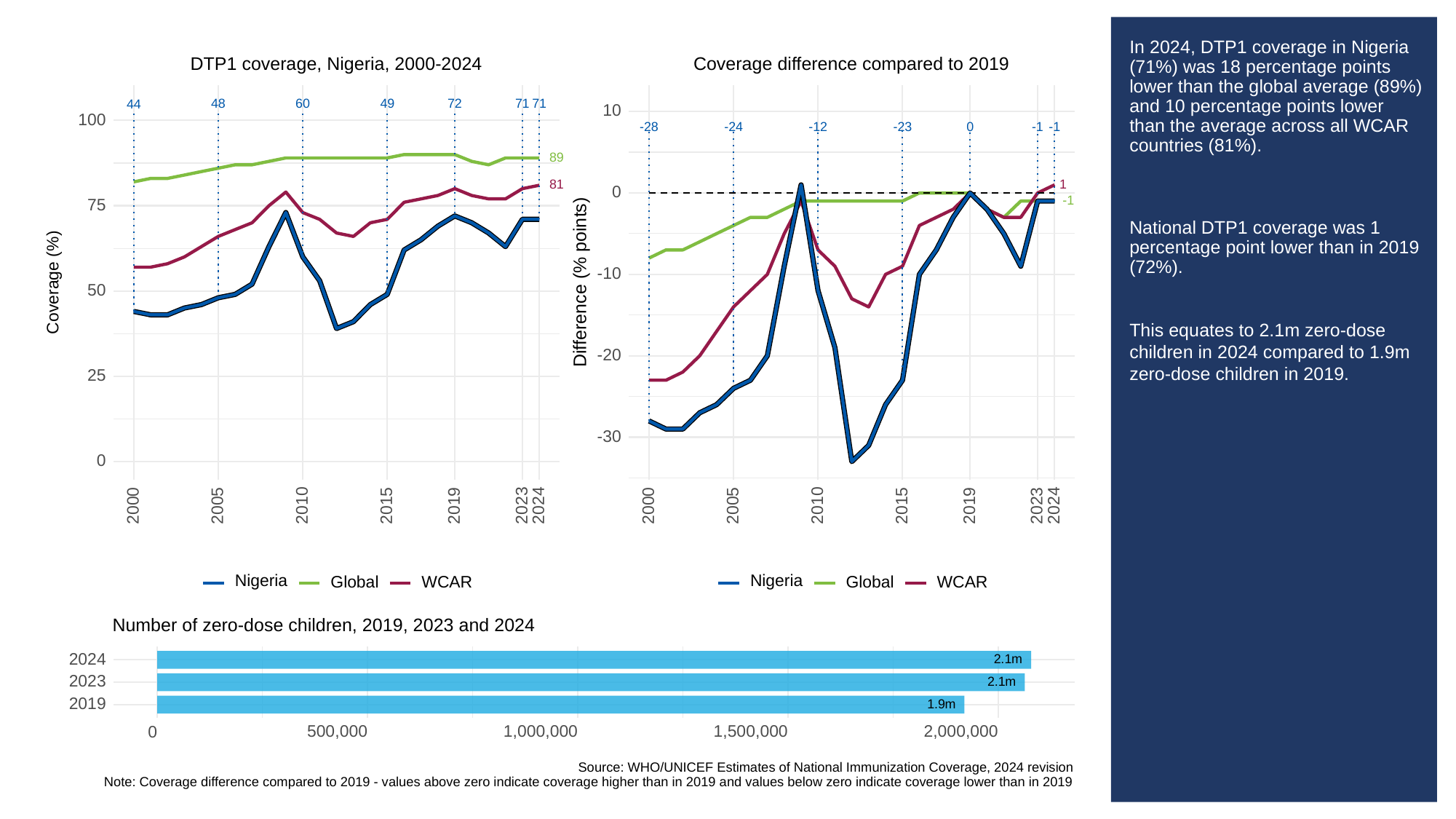

# In 2024, DTP1 coverage in Nigeria (71%) was 18 percentage points lower than the global average (89%) and 10 percentage points lower than the average across all WCAR countries (81%).

National DTP1 coverage was 1 percentage point lower than in 2019 (72%).

This equates to 2.1m zero-dose children in 2024 compared to 1.9m zero-dose children in 2019.

Coverage difference compared to 2019
DTP1 coverage, Nigeria, 2000-2024

48
60
49
72
71
71
44
10

100

-23
-28
0
-24
-12
-1
-1

89

1
81

0

-1
75

-10
Difference (% points)

Coverage (%)
50

-20

25

-30

0

2023
2023
2000
2005
2010
2015
2019
2024
2000
2005
2010
2015
2019
2024
Nigeria
Nigeria
Global
WCAR
Global
WCAR

Number of zero-dose children, 2019, 2023 and 2024

2024
2.1m

2023
2.1m

2019
1.9m

500,000
1,000,000
1,500,000
2,000,000
0
Source: WHO/UNICEF Estimates of National Immunization Coverage, 2024 revision
Note: Coverage difference compared to 2019 - values above zero indicate coverage higher than in 2019 and values below zero indicate coverage lower than in 2019